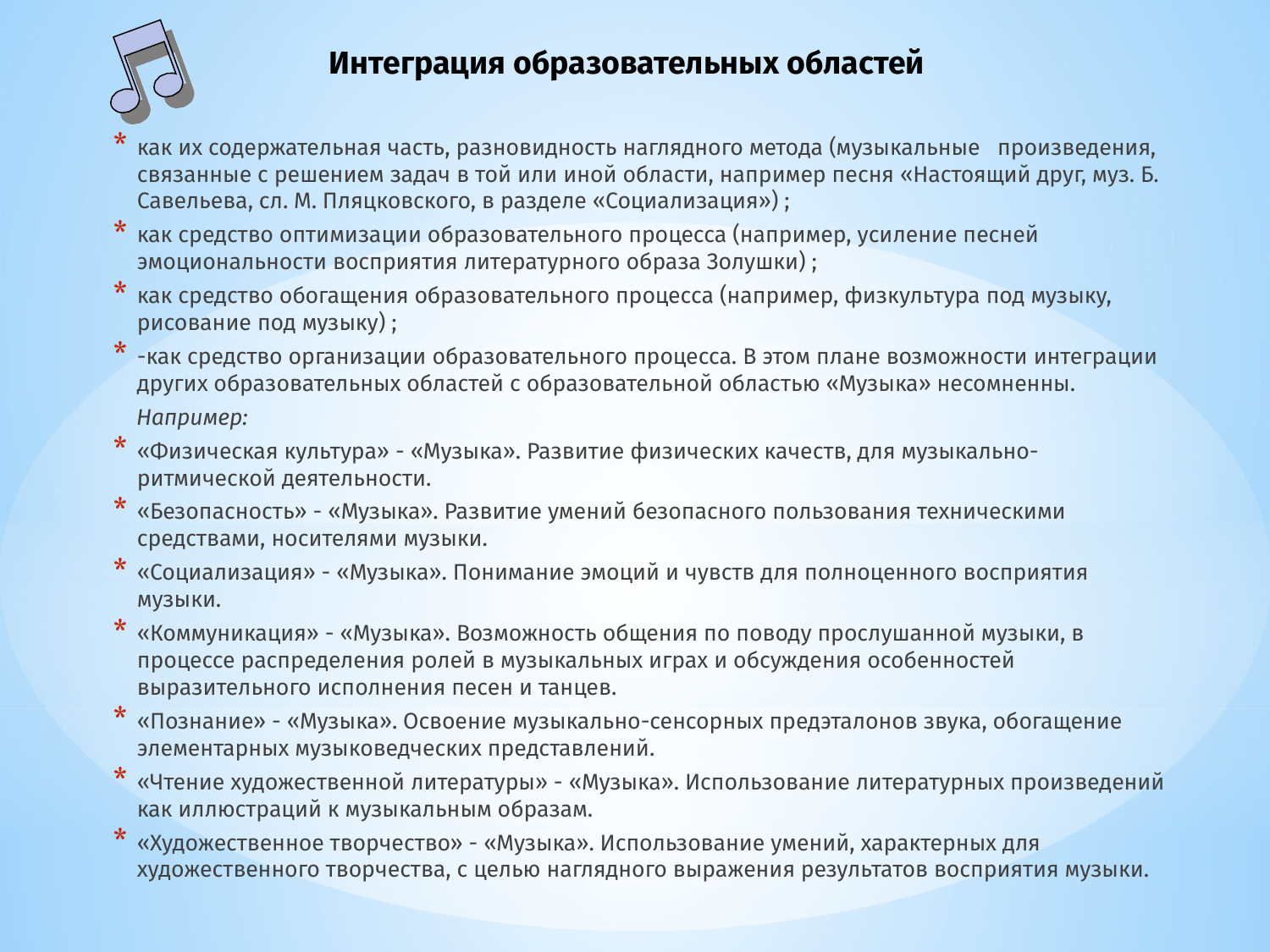

# Интеграция образовательных областей
как их содержательная часть, разновидность наглядного метода (музыкальные   произведения, связанные с решением задач в той или иной области, например песня «Настоящий друг, муз. Б. Савельева, сл. М. Пляцковского, в разделе «Социализация») ;
как средство оптимизации образовательного процесса (например, усиление песней эмоциональности восприятия литературного образа Золушки) ;
как средство обогащения образовательного процесса (например, физкультура под музыку, рисование под музыку) ;
-как средство организации образовательного процесса. В этом плане возможности интеграции других образовательных областей с образовательной областью «Музыка» несомненны.
    Например:
«Физическая культура» - «Музыка». Развитие физических качеств, для музыкально-ритмической деятельности.
«Безопасность» - «Музыка». Развитие умений безопасного пользования техническими средствами, носителями музыки.
«Социализация» - «Музыка». Понимание эмоций и чувств для полноценного восприятия музыки.
«Коммуникация» - «Музыка». Возможность общения по поводу прослушанной музыки, в процессе распределения ролей в музыкальных играх и обсуждения особенностей выразительного исполнения песен и танцев.
«Познание» - «Музыка». Освоение музыкально-сенсорных предэталонов звука, обогащение элементарных музыковедческих представлений.
«Чтение художественной литературы» - «Музыка». Использование литературных произведений как иллюстраций к музыкальным образам.
«Художественное творчество» - «Музыка». Использование умений, характерных для художественного творчества, с целью наглядного выражения результатов восприятия музыки.